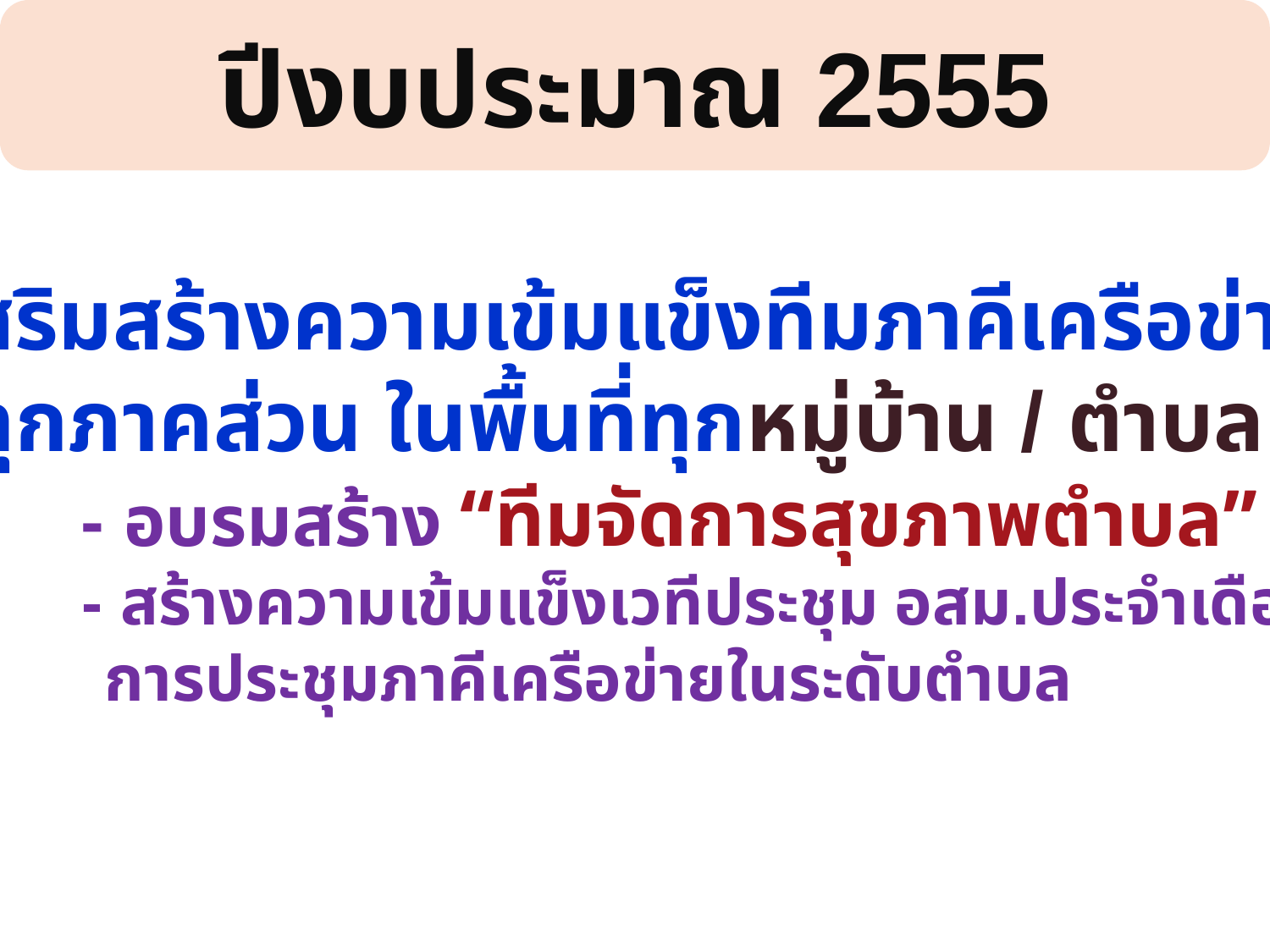

ปีงบประมาณ 2555
เสริมสร้างความเข้มแข็งทีมภาคีเครือข่าย
ทุกภาคส่วน ในพื้นที่ทุกหมู่บ้าน / ตำบล
        - อบรมสร้าง “ทีมจัดการสุขภาพตำบล”
         - สร้างความเข้มแข็งเวทีประชุม อสม.ประจำเดือน/
           การประชุมภาคีเครือข่ายในระดับตำบล